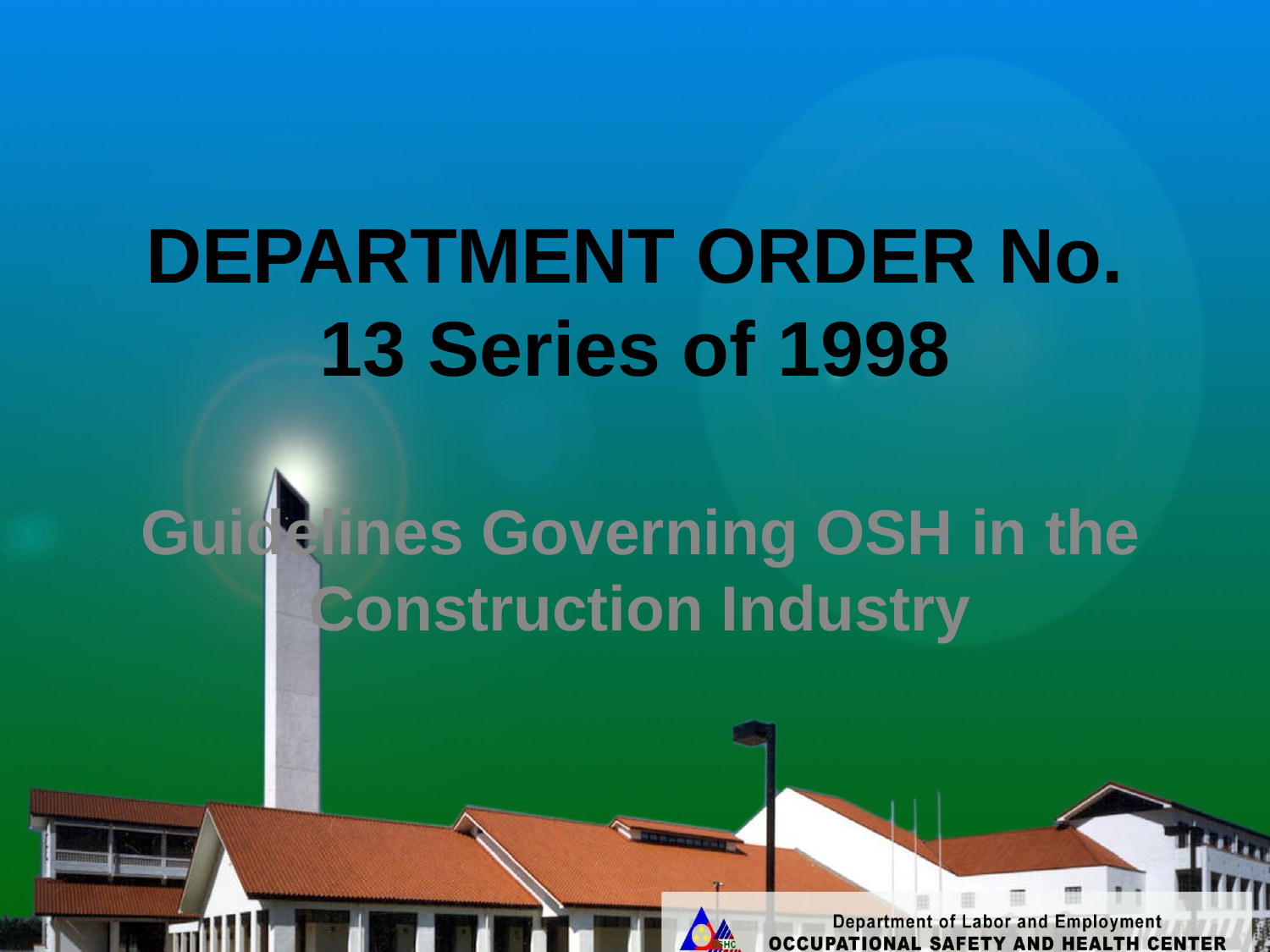

# DEPARTMENT ORDER No.
13 Series of 1998
Guidelines Governing OSH in the
Construction Industry